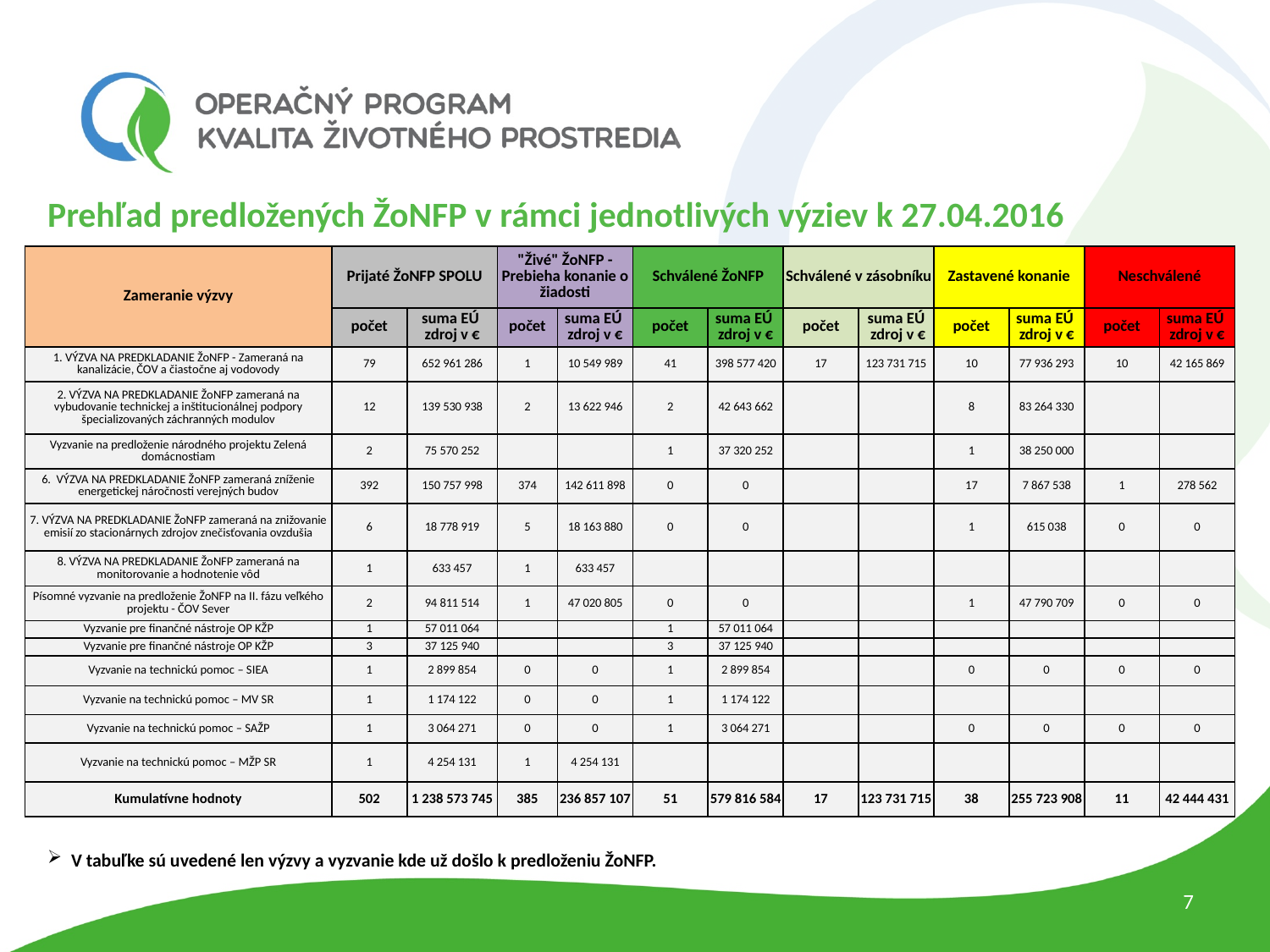

Prehľad predložených ŽoNFP v rámci jednotlivých výziev k 27.04.2016

V tabuľke sú uvedené len výzvy a vyzvanie kde už došlo k predloženiu ŽoNFP.

| Zameranie výzvy | Prijaté ŽoNFP SPOLU |  | "Živé" ŽoNFP - Prebieha konanie o žiadosti |  | Schválené ŽoNFP |  | Schválené v zásobníku |  | Zastavené konanie |  | Neschválené |  |
| --- | --- | --- | --- | --- | --- | --- | --- | --- | --- | --- | --- | --- |
|  | počet | suma EÚ zdroj v € | počet | suma EÚ zdroj v € | počet | suma EÚ zdroj v € | počet | suma EÚ zdroj v € | počet | suma EÚ zdroj v € | počet | suma EÚ zdroj v € |
| 1. VÝZVA NA PREDKLADANIE ŽoNFP - Zameraná na kanalizácie, ČOV a čiastočne aj vodovody | 79 | 652 961 286 | 1 | 10 549 989 | 41 | 398 577 420 | 17 | 123 731 715 | 10 | 77 936 293 | 10 | 42 165 869 |
| 2. VÝZVA NA PREDKLADANIE ŽoNFP zameraná na vybudovanie technickej a inštitucionálnej podpory špecializovaných záchranných modulov | 12 | 139 530 938 | 2 | 13 622 946 | 2 | 42 643 662 |  |  | 8 | 83 264 330 |  |  |
| Vyzvanie na predloženie národného projektu Zelená domácnostiam | 2 | 75 570 252 |  |  | 1 | 37 320 252 |  |  | 1 | 38 250 000 |  |  |
| 6. VÝZVA NA PREDKLADANIE ŽoNFP zameraná zníženie energetickej náročnosti verejných budov | 392 | 150 757 998 | 374 | 142 611 898 | 0 | 0 |  |  | 17 | 7 867 538 | 1 | 278 562 |
| 7. VÝZVA NA PREDKLADANIE ŽoNFP zameraná na znižovanie emisií zo stacionárnych zdrojov znečisťovania ovzdušia | 6 | 18 778 919 | 5 | 18 163 880 | 0 | 0 |  |  | 1 | 615 038 | 0 | 0 |
| 8. VÝZVA NA PREDKLADANIE ŽoNFP zameraná na monitorovanie a hodnotenie vôd | 1 | 633 457 | 1 | 633 457 |  |  |  |  |  |  |  |  |
| Písomné vyzvanie na predloženie ŽoNFP na II. fázu veľkého projektu - ČOV Sever | 2 | 94 811 514 | 1 | 47 020 805 | 0 | 0 |  |  | 1 | 47 790 709 | 0 | 0 |
| Vyzvanie pre finančné nástroje OP KŽP | 1 | 57 011 064 |  |  | 1 | 57 011 064 |  |  |  |  |  |  |
| Vyzvanie pre finančné nástroje OP KŽP | 3 | 37 125 940 |  |  | 3 | 37 125 940 |  |  |  |  |  |  |
| Vyzvanie na technickú pomoc – SIEA | 1 | 2 899 854 | 0 | 0 | 1 | 2 899 854 |  |  | 0 | 0 | 0 | 0 |
| Vyzvanie na technickú pomoc – MV SR | 1 | 1 174 122 | 0 | 0 | 1 | 1 174 122 |  |  |  |  |  |  |
| Vyzvanie na technickú pomoc – SAŽP | 1 | 3 064 271 | 0 | 0 | 1 | 3 064 271 |  |  | 0 | 0 | 0 | 0 |
| Vyzvanie na technickú pomoc – MŽP SR | 1 | 4 254 131 | 1 | 4 254 131 |  |  |  |  |  |  |  |  |
| Kumulatívne hodnoty | 502 | 1 238 573 745 | 385 | 236 857 107 | 51 | 579 816 584 | 17 | 123 731 715 | 38 | 255 723 908 | 11 | 42 444 431 |
7